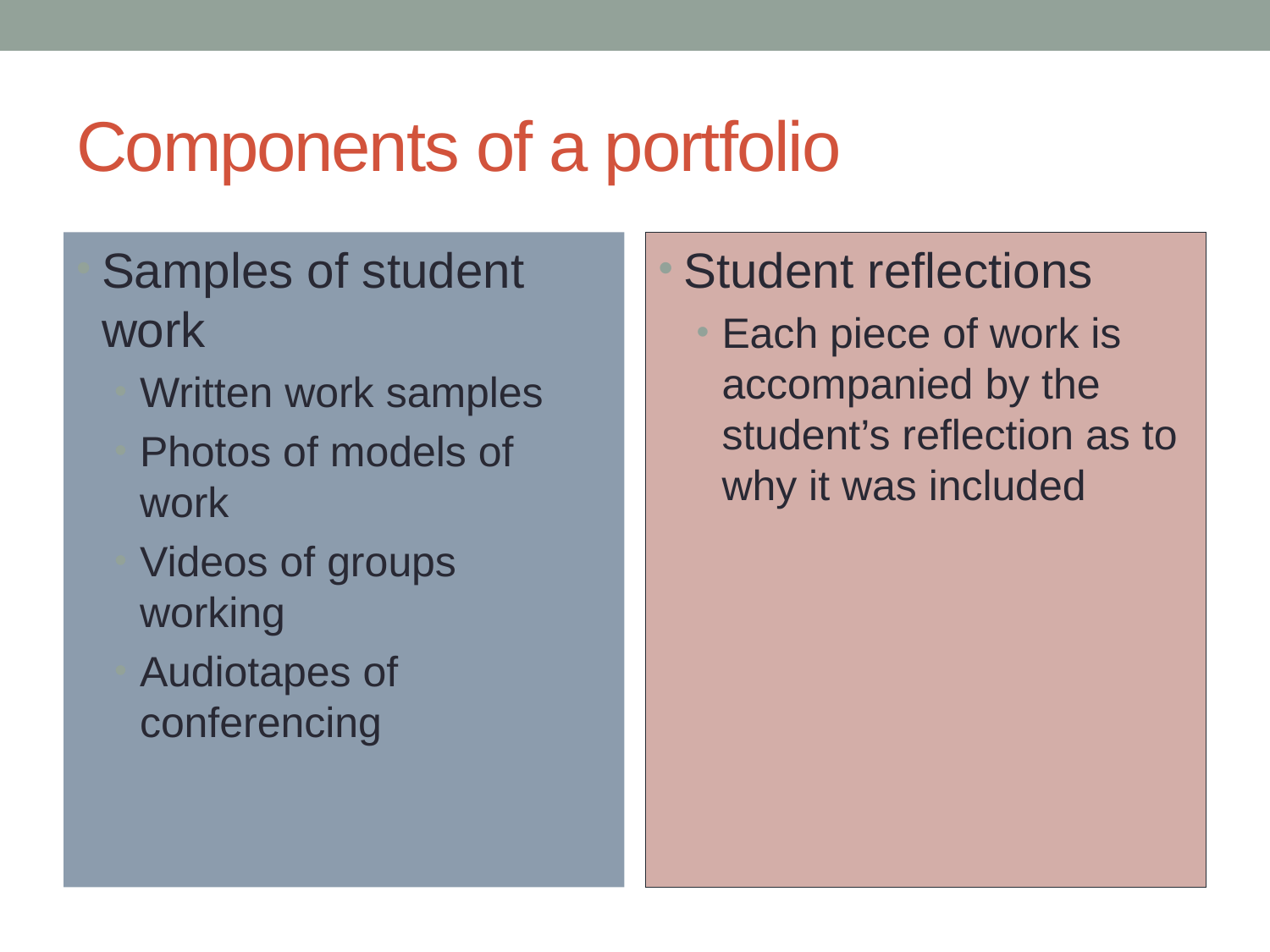

# Components of a portfolio
Samples of student work
Written work samples
Photos of models of work
Videos of groups working
Audiotapes of conferencing

Student reflections
Each piece of work is accompanied by the student’s reflection as to why it was included